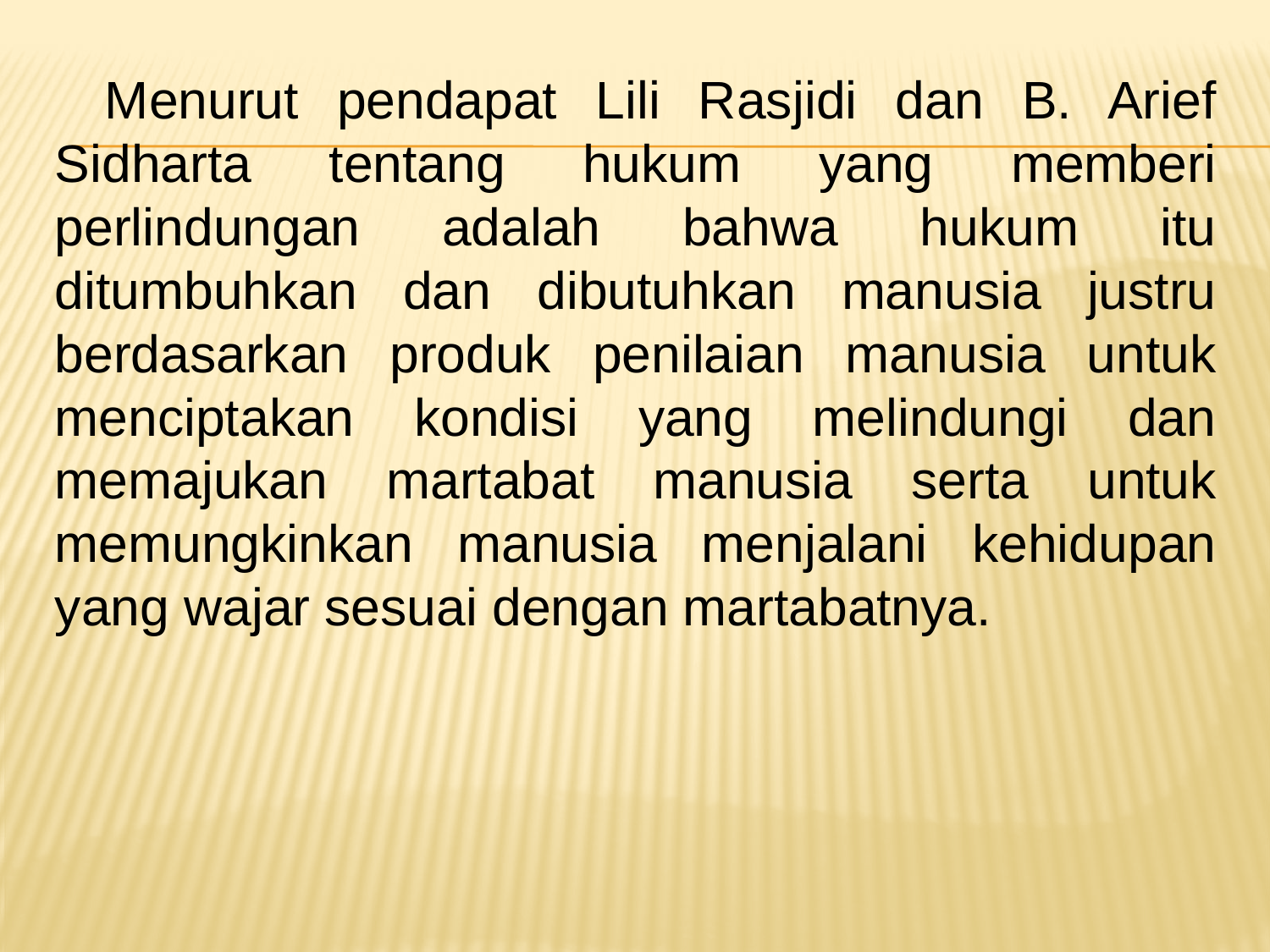

Menurut pendapat Lili Rasjidi dan B. Arief Sidharta tentang hukum yang memberi perlindungan adalah bahwa hukum itu ditumbuhkan dan dibutuhkan manusia justru berdasarkan produk penilaian manusia untuk menciptakan kondisi yang melindungi dan memajukan martabat manusia serta untuk memungkinkan manusia menjalani kehidupan yang wajar sesuai dengan martabatnya.